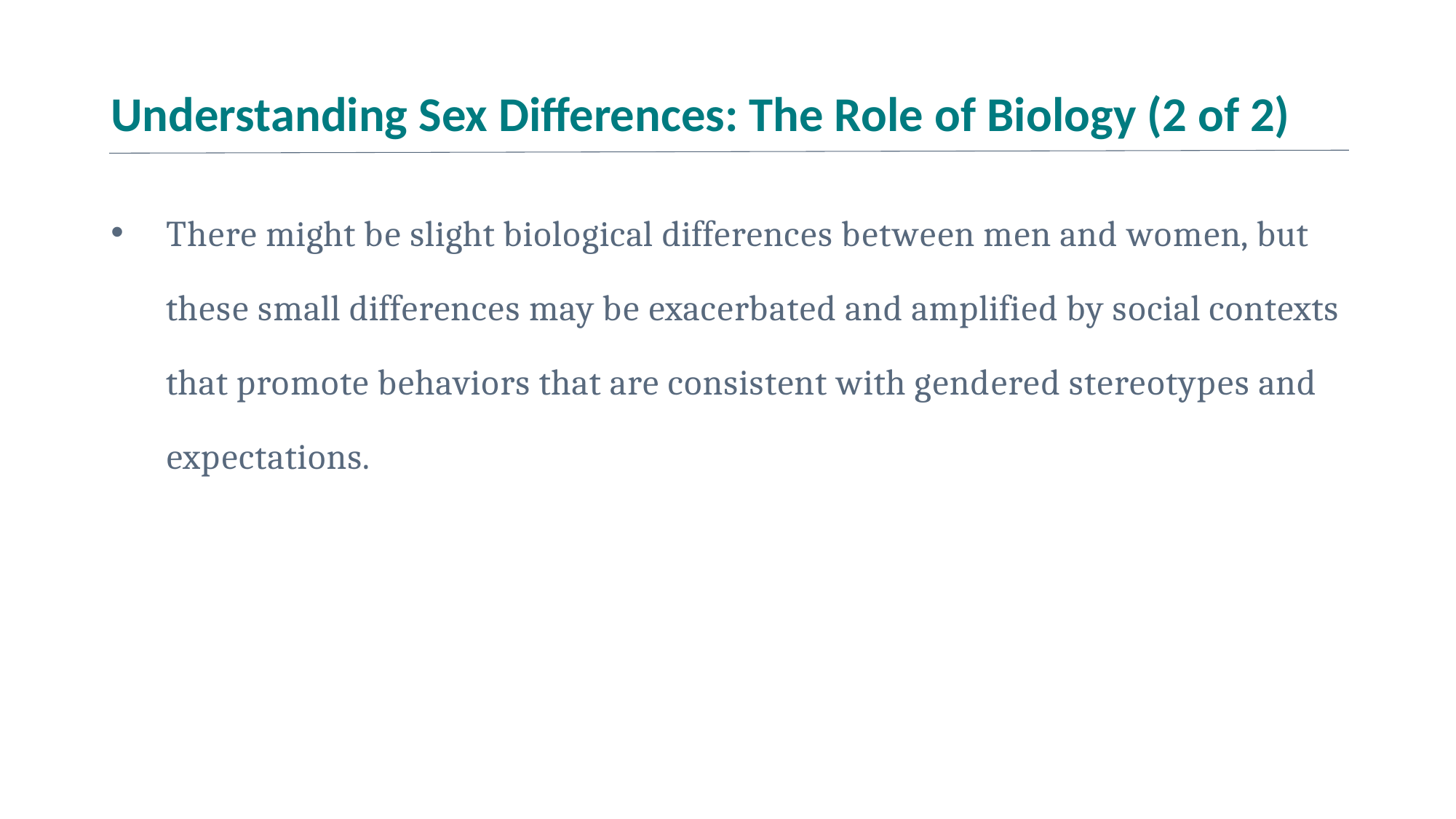

# Understanding Sex Differences: The Role of Biology (2 of 2)
There might be slight biological differences between men and women, but these small differences may be exacerbated and amplified by social contexts that promote behaviors that are consistent with gendered stereotypes and expectations.